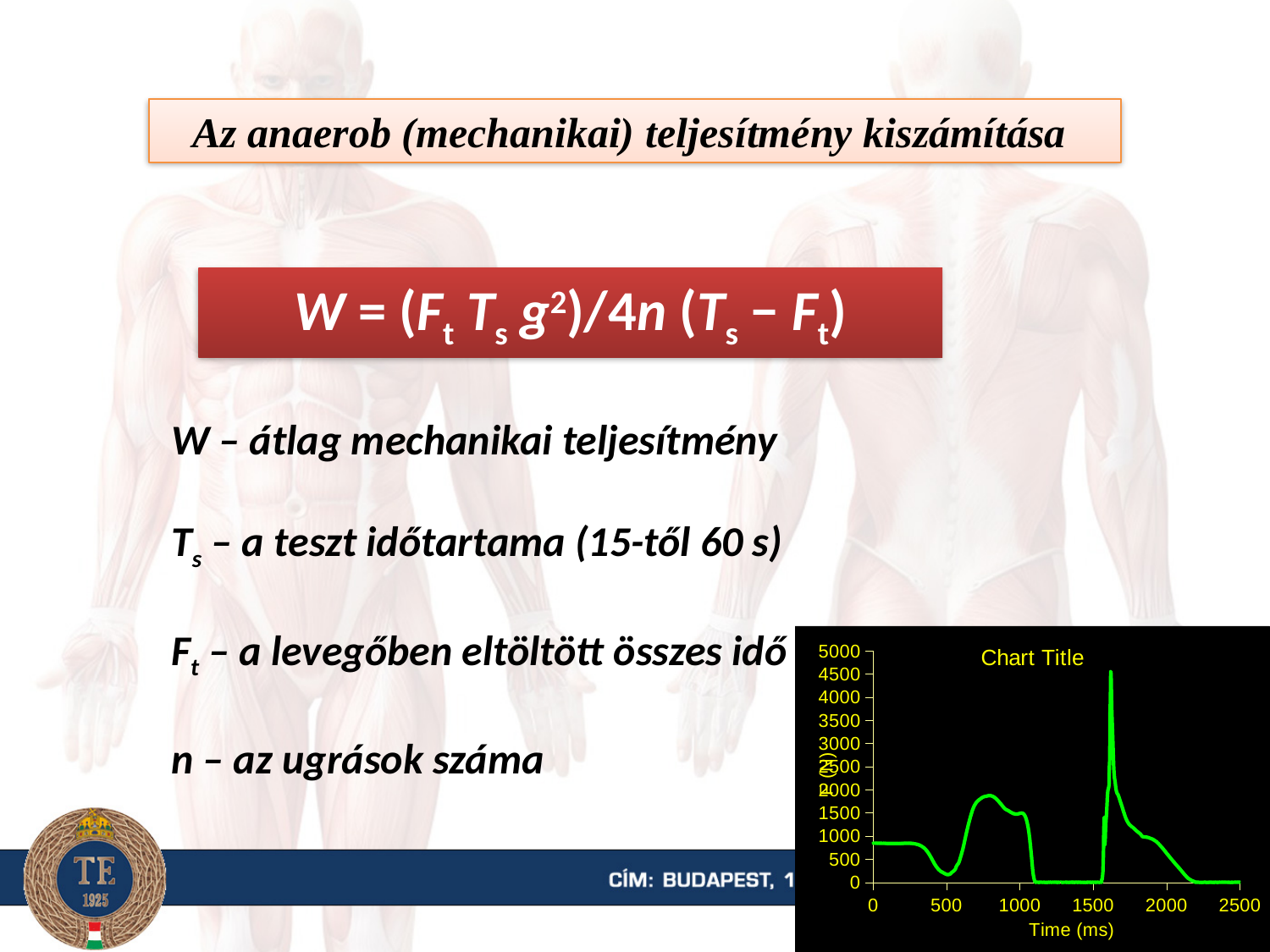

Az anaerob (mechanikai) teljesítmény kiszámítása
W = (Ft Ts g2)/4n (Ts − Ft)
W – átlag mechanikai teljesítmény

Ts – a teszt időtartama (15-től 60 s)

Ft – a levegőben eltöltött összes idő

n – az ugrások száma

### Chart:

| Category |  |
|---|---|